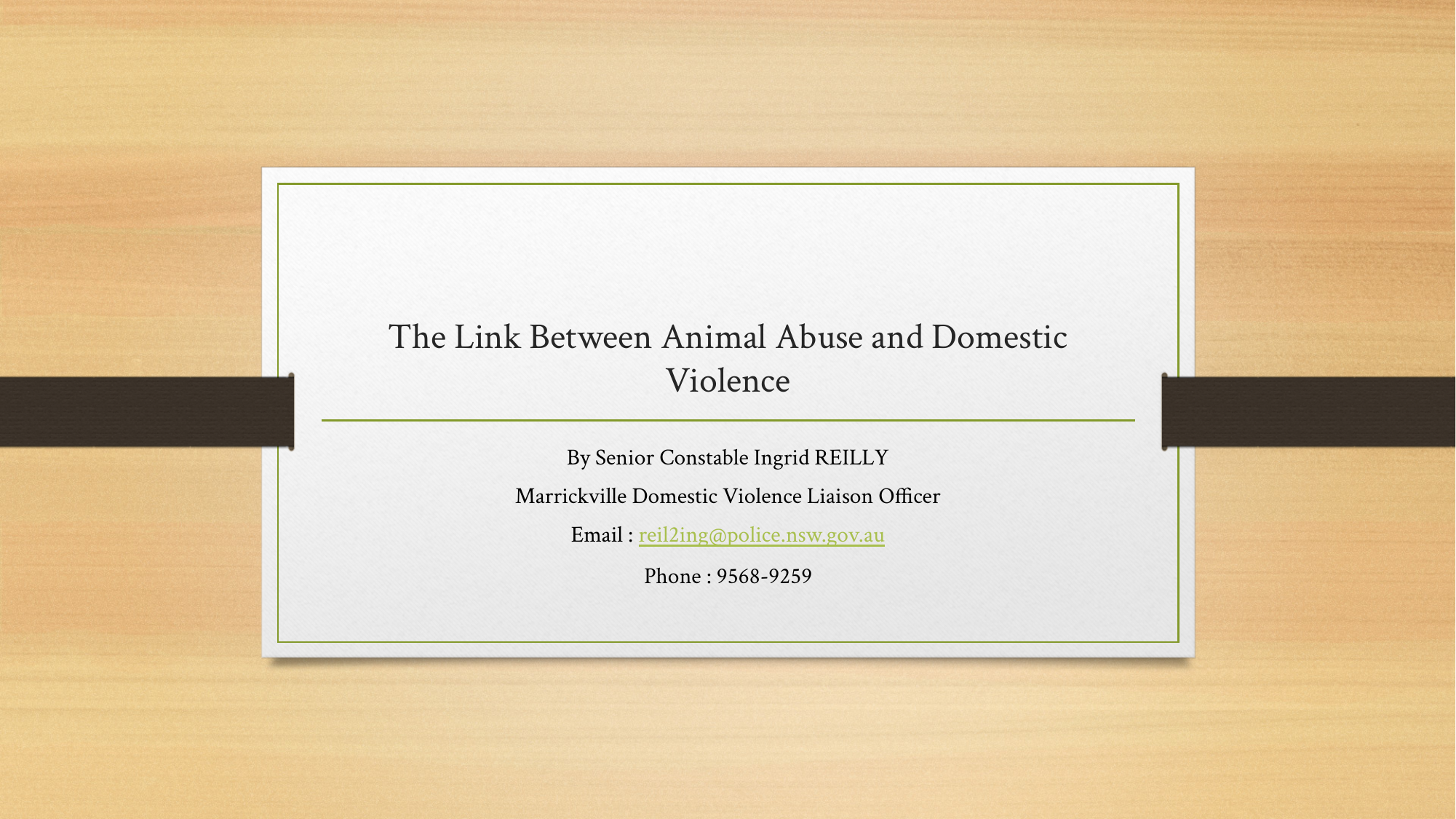

# The Link Between Animal Abuse and Domestic Violence
By Senior Constable Ingrid REILLY
Marrickville Domestic Violence Liaison Officer
Email : reil2ing@police.nsw.gov.au
Phone : 9568-9259